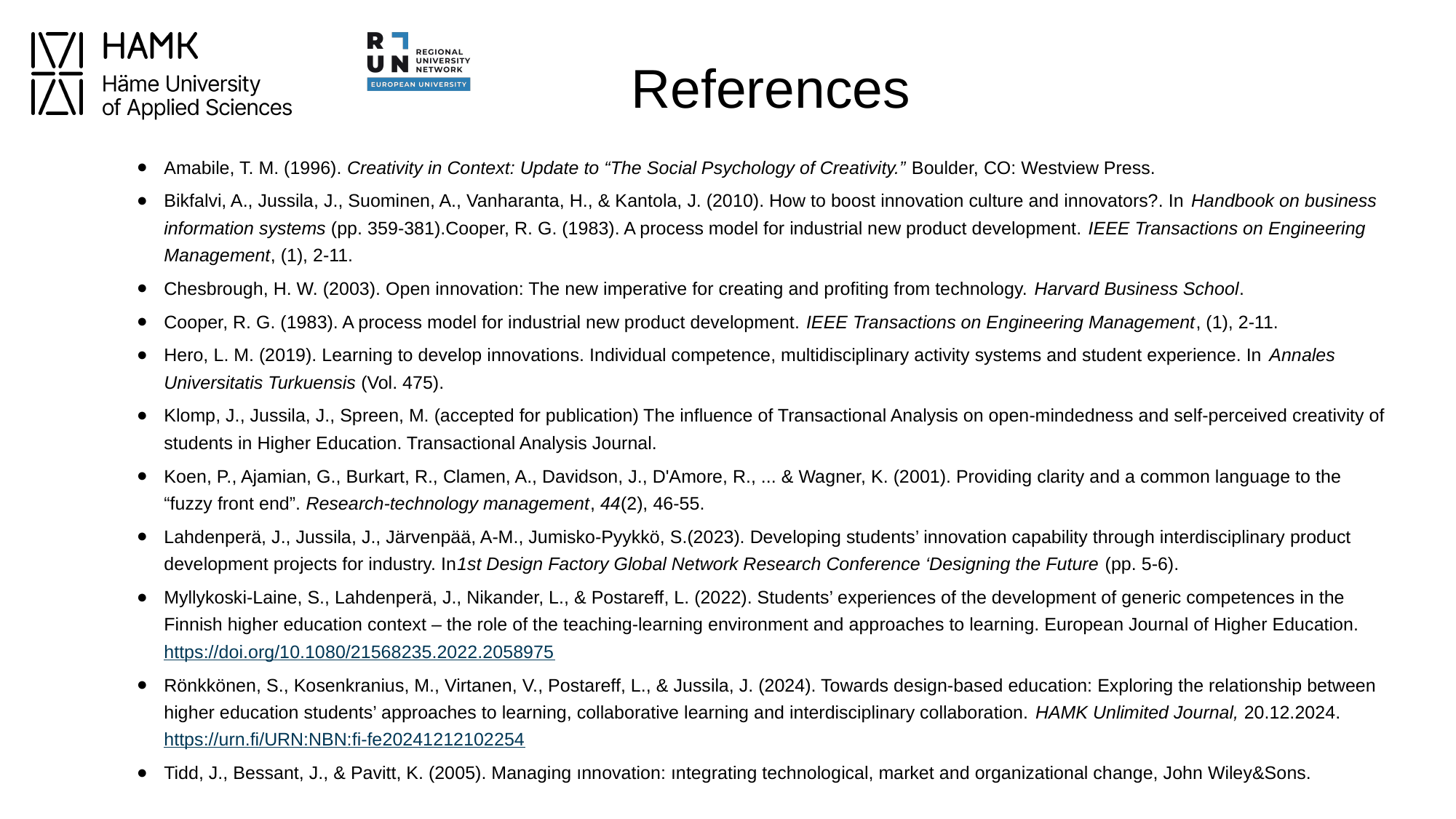

# References
Amabile, T. M. (1996). Creativity in Context: Update to “The Social Psychology of Creativity.” Boulder, CO: Westview Press.
Bikfalvi, A., Jussila, J., Suominen, A., Vanharanta, H., & Kantola, J. (2010). How to boost innovation culture and innovators?. In Handbook on business information systems (pp. 359-381).Cooper, R. G. (1983). A process model for industrial new product development. IEEE Transactions on Engineering Management, (1), 2-11.
Chesbrough, H. W. (2003). Open innovation: The new imperative for creating and profiting from technology. Harvard Business School.
Cooper, R. G. (1983). A process model for industrial new product development. IEEE Transactions on Engineering Management, (1), 2-11.
Hero, L. M. (2019). Learning to develop innovations. Individual competence, multidisciplinary activity systems and student experience. In Annales Universitatis Turkuensis (Vol. 475).
Klomp, J., Jussila, J., Spreen, M. (accepted for publication) The influence of Transactional Analysis on open-mindedness and self-perceived creativity of students in Higher Education. Transactional Analysis Journal.
Koen, P., Ajamian, G., Burkart, R., Clamen, A., Davidson, J., D'Amore, R., ... & Wagner, K. (2001). Providing clarity and a common language to the “fuzzy front end”. Research-technology management, 44(2), 46-55.
Lahdenperä, J., Jussila, J., Järvenpää, A-M., Jumisko-Pyykkö, S.(2023). Developing students’ innovation capability through interdisciplinary product development projects for industry. In1st Design Factory Global Network Research Conference ‘Designing the Future (pp. 5-6).
Myllykoski-Laine, S., Lahdenperä, J., Nikander, L., & Postareff, L. (2022). Students’ experiences of the development of generic competences in the Finnish higher education context – the role of the teaching-learning environment and approaches to learning. European Journal of Higher Education. https://doi.org/10.1080/21568235.2022.2058975
Rönkkönen, S., Kosenkranius, M., Virtanen, V., Postareff, L., & Jussila, J. (2024). Towards design-based education: Exploring the relationship between higher education students’ approaches to learning, collaborative learning and interdisciplinary collaboration. HAMK Unlimited Journal, 20.12.2024. https://urn.fi/URN:NBN:fi-fe20241212102254
Tidd, J., Bessant, J., & Pavitt, K. (2005). Managing ınnovation: ıntegrating technological, market and organizational change, John Wiley&Sons.